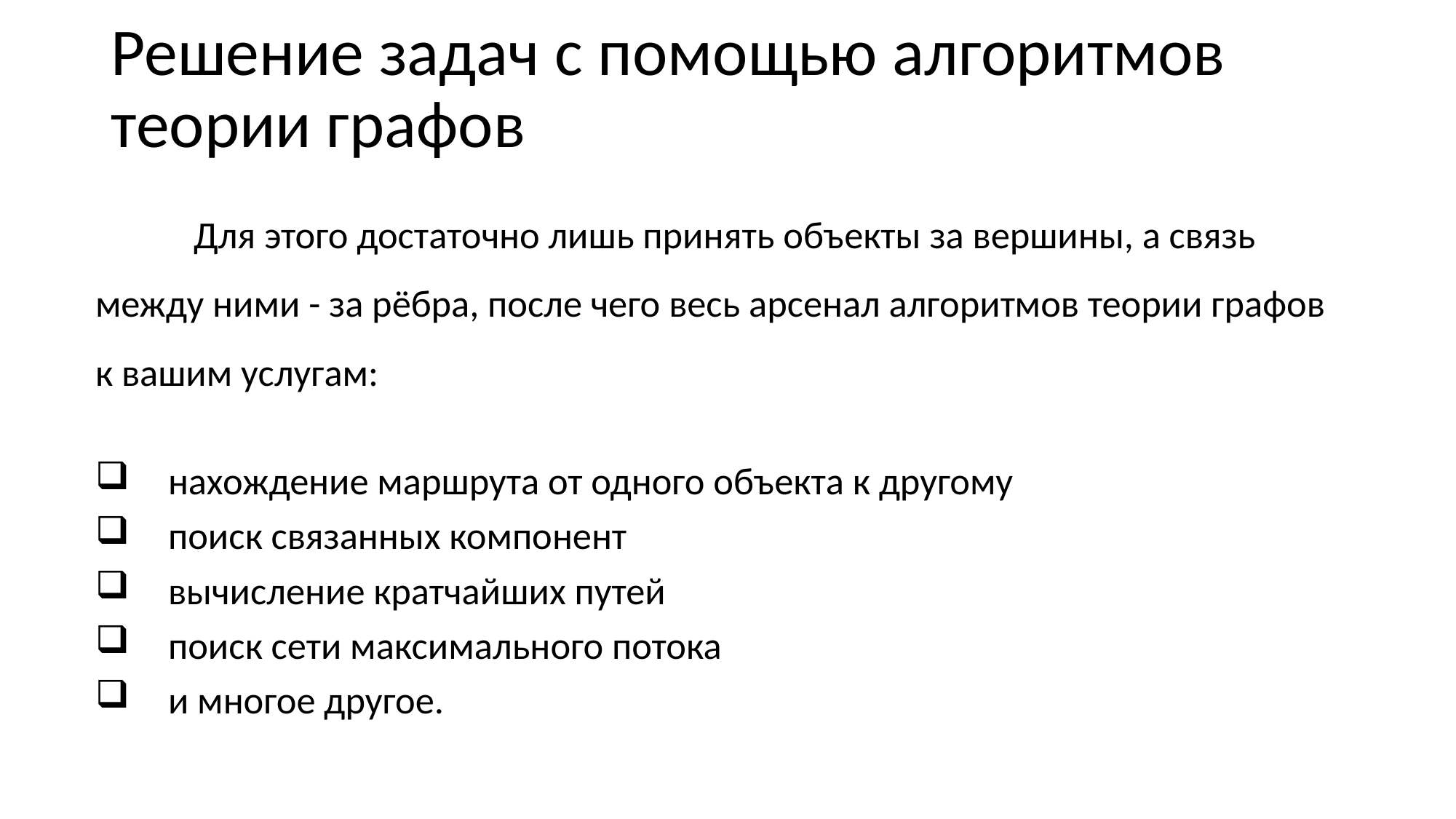

# Решение задач с помощью алгоритмов теории графов
	Для этого достаточно лишь принять объекты за вершины, а связь между ними - за рёбра, после чего весь арсенал алгоритмов теории графов к вашим услугам:

нахождение маршрута от одного объекта к другому
поиск связанных компонент
вычисление кратчайших путей
поиск сети максимального потока
и многое другое.